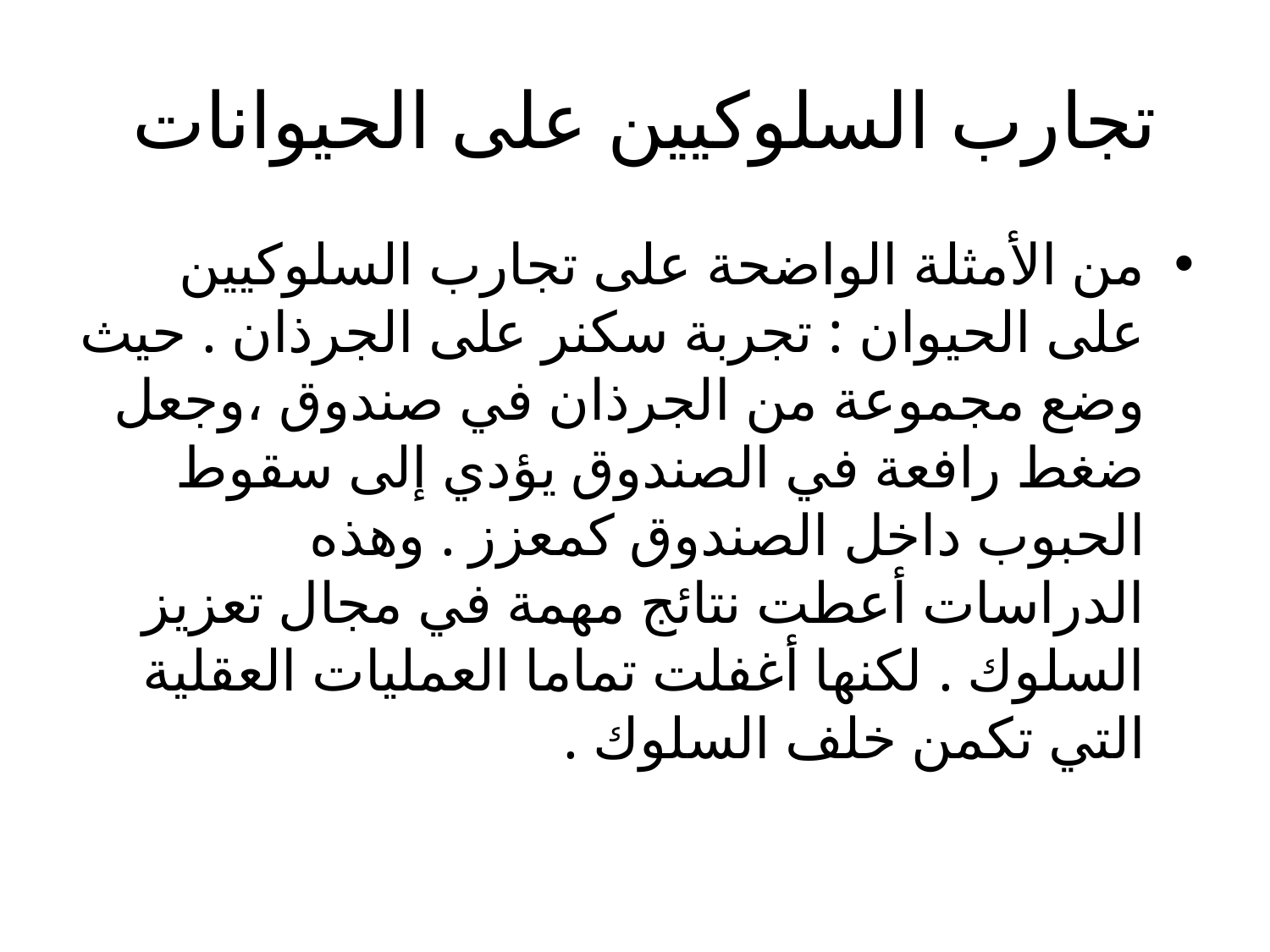

# تجارب السلوكيين على الحيوانات
من الأمثلة الواضحة على تجارب السلوكيين على الحيوان : تجربة سكنر على الجرذان . حيث وضع مجموعة من الجرذان في صندوق ،وجعل ضغط رافعة في الصندوق يؤدي إلى سقوط الحبوب داخل الصندوق كمعزز . وهذه الدراسات أعطت نتائج مهمة في مجال تعزيز السلوك . لكنها أغفلت تماما العمليات العقلية التي تكمن خلف السلوك .